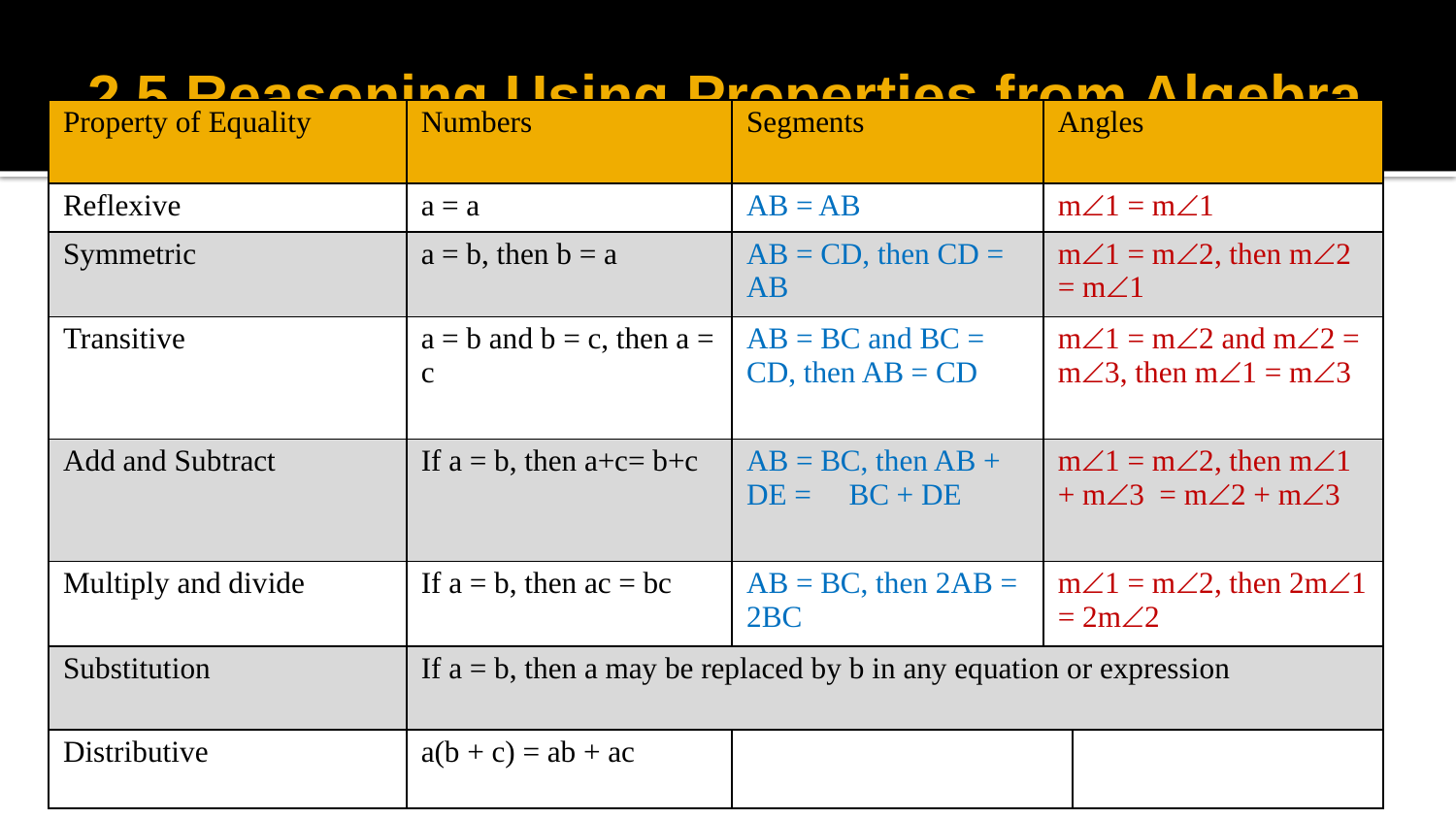

# 2.5 Reasoning Using Properties from Algebra
| Property of Equality | Numbers | Segments | Angles |  |
| --- | --- | --- | --- | --- |
| Reflexive | a = a | AB = AB | m∠1 = m∠1 |  |
| Symmetric | a = b, then b = a | AB = CD, then CD = AB | m∠1 = m∠2, then m∠2 = m∠1 |  |
| Transitive | a = b and b = c, then a = c | AB = BC and BC = CD, then AB = CD | m∠1 = m∠2 and m∠2 = m∠3, then m∠1 = m∠3 |  |
| Add and Subtract | If a = b, then a+c= b+c | AB = BC, then AB + DE = BC + DE | m∠1 = m∠2, then m∠1 + m∠3 = m∠2 + m∠3 |  |
| Multiply and divide | If a = b, then ac = bc | AB = BC, then 2AB = 2BC | m∠1 = m∠2, then 2m∠1 = 2m∠2 |  |
| Substitution | If a = b, then a may be replaced by b in any equation or expression |  |  |  |
| Distributive | a(b + c) = ab + ac |  |  |  |